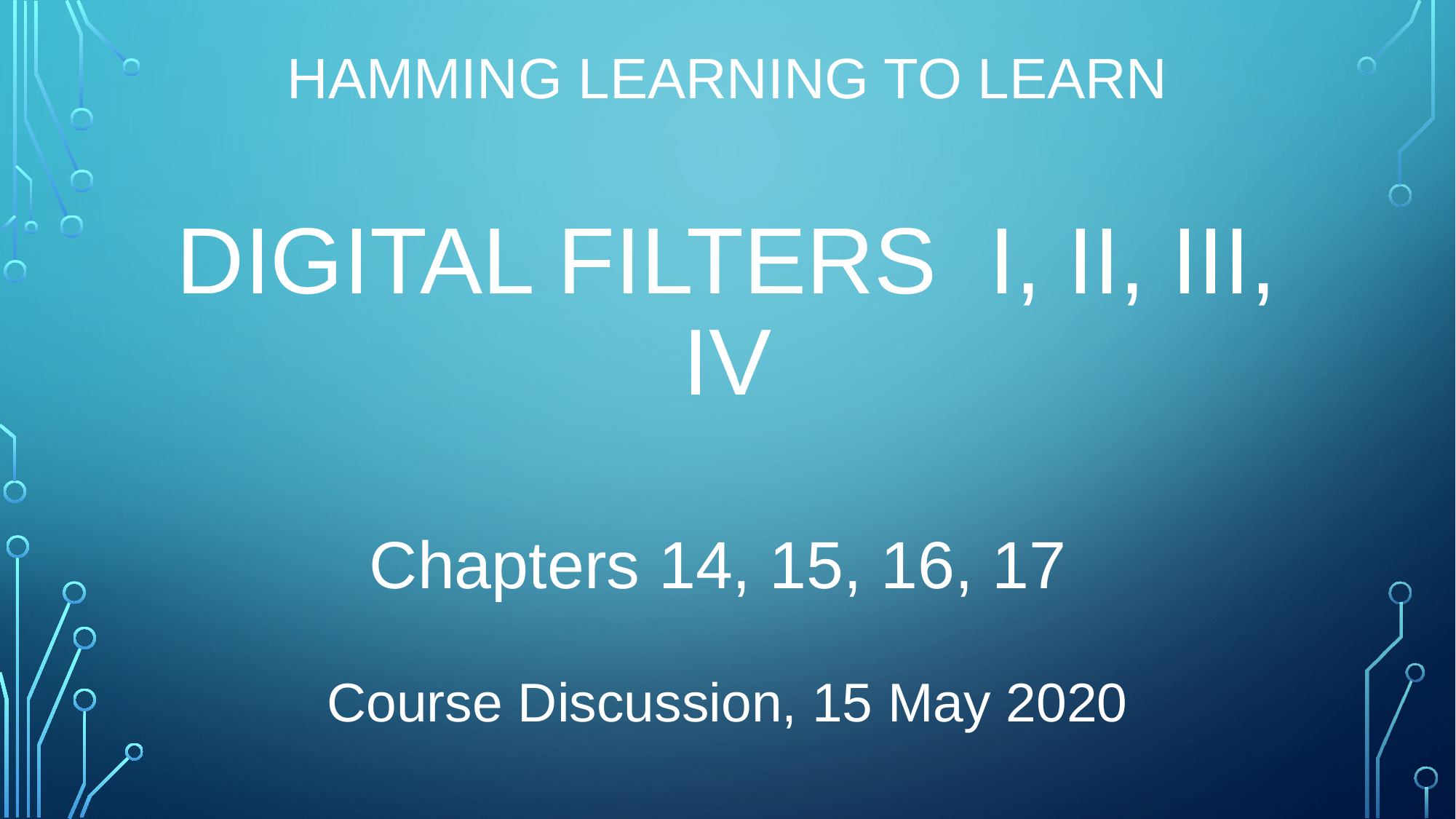

# Hamming Learning to Learn DIGITAL FILTERS  I, II, III, IV
Chapters 14, 15, 16, 17

Course Discussion, 15 May 2020